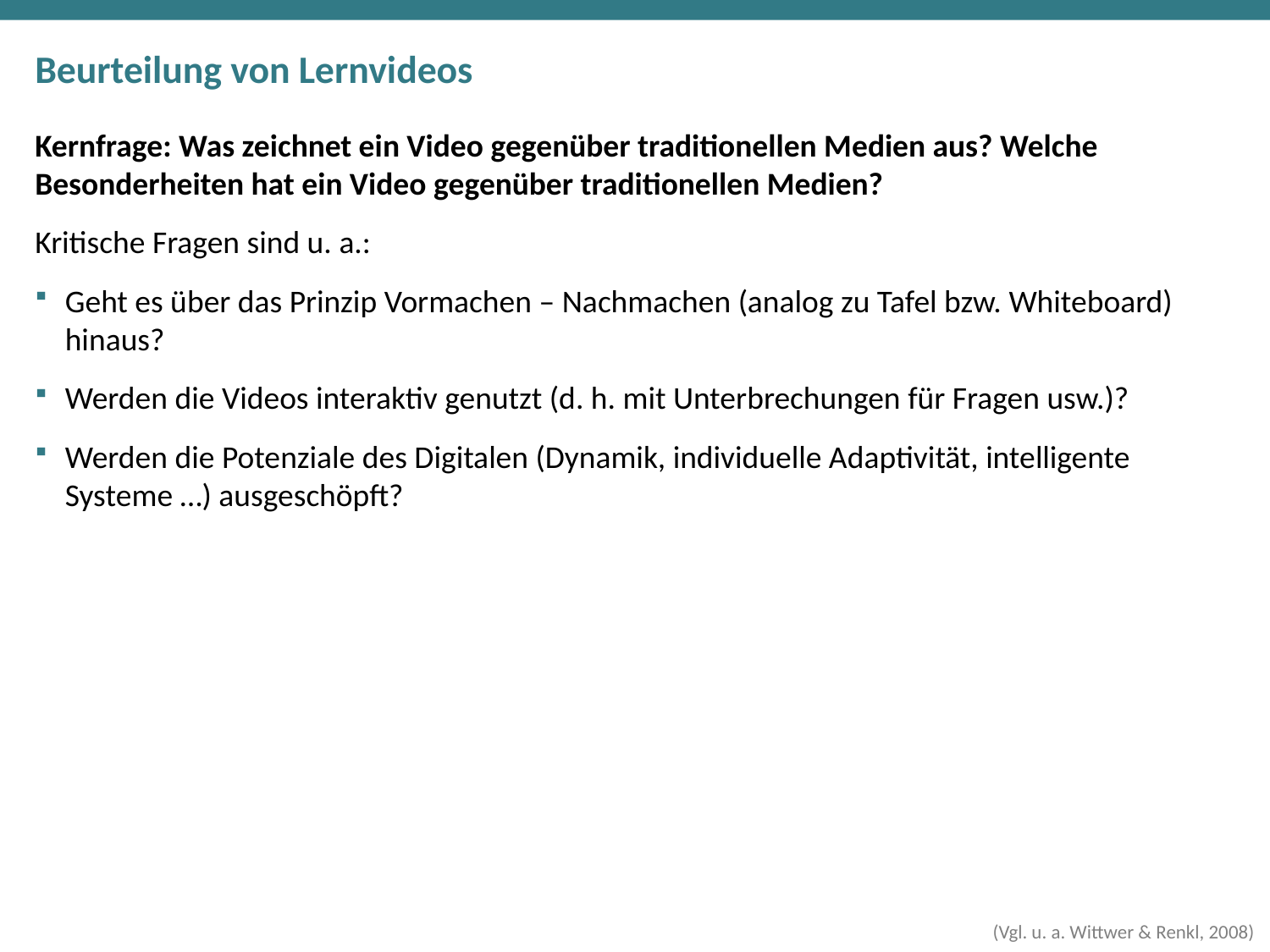

# Beurteilung von Lernvideos
Kernfrage: Was zeichnet ein Video gegenüber traditionellen Medien aus? Welche Besonderheiten hat ein Video gegenüber traditionellen Medien?
Kritische Fragen sind u. a.:
Geht es über das Prinzip Vormachen – Nachmachen (analog zu Tafel bzw. Whiteboard) hinaus?
Werden die Videos interaktiv genutzt (d. h. mit Unterbrechungen für Fragen usw.)?
Werden die Potenziale des Digitalen (Dynamik, individuelle Adaptivität, intelligente Systeme …) ausgeschöpft?

(Vgl. u. a. Wittwer & Renkl, 2008)